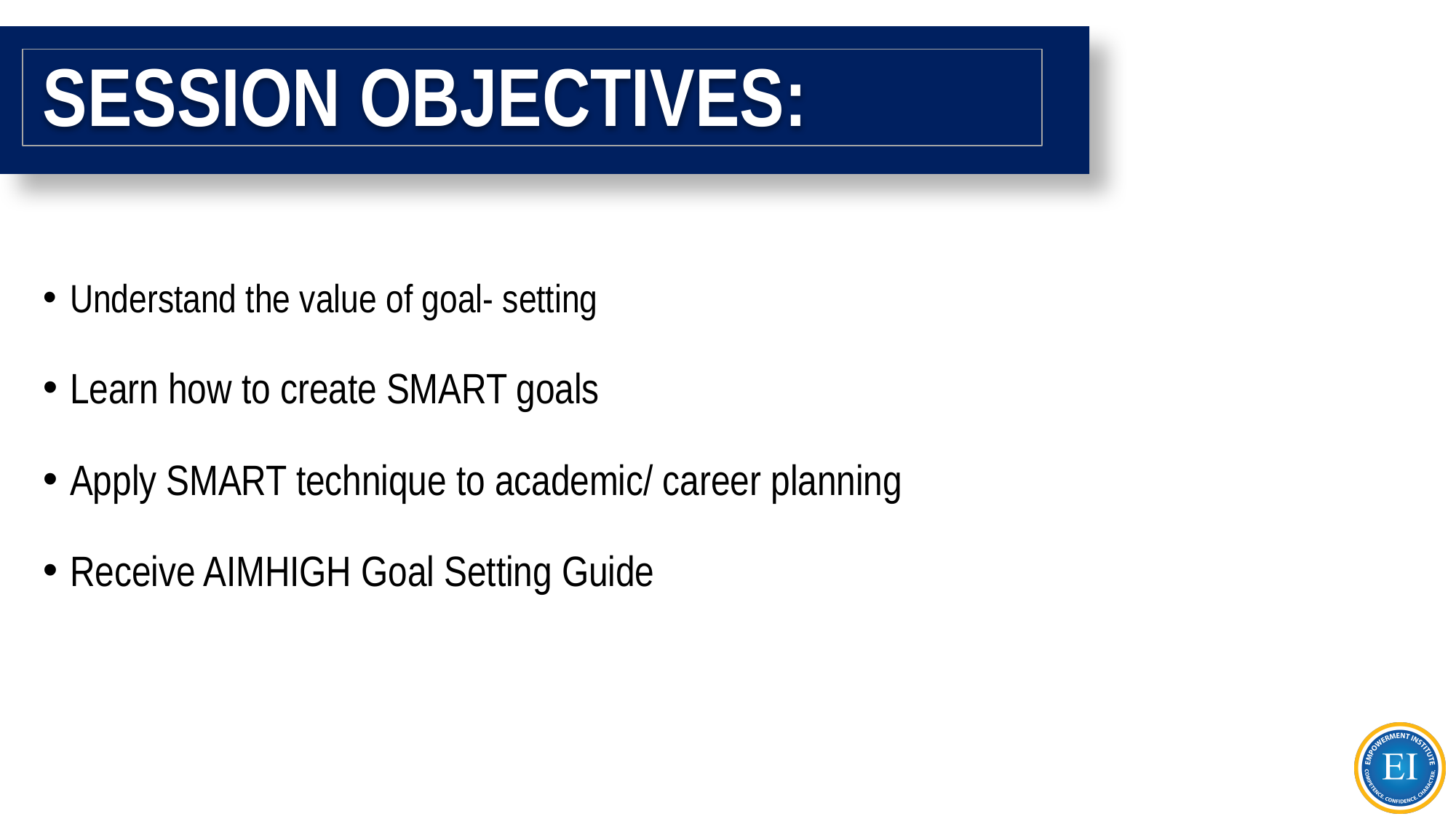

# SESSION OBJECTIVES:

Understand the value of goal- setting
Learn how to create SMART goals
Apply SMART technique to academic/ career planning
Receive AIMHIGH Goal Setting Guide